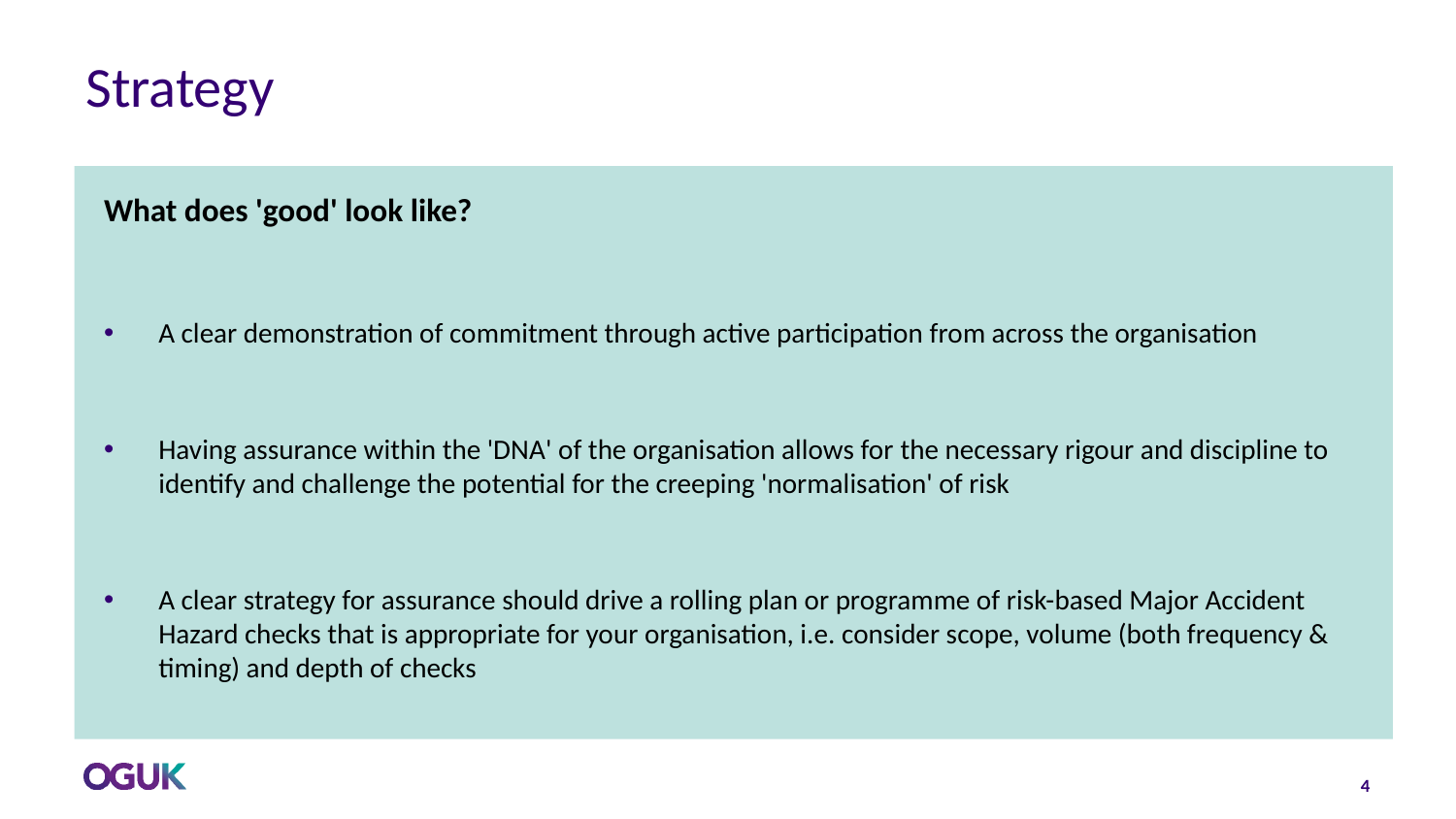

# Strategy

What does 'good' look like?

A clear demonstration of commitment through active participation from across the organisation

Having assurance within the 'DNA' of the organisation allows for the necessary rigour and discipline to identify and challenge the potential for the creeping 'normalisation' of risk

A clear strategy for assurance should drive a rolling plan or programme of risk-based Major Accident Hazard checks that is appropriate for your organisation, i.e. consider scope, volume (both frequency & timing) and depth of checks
4